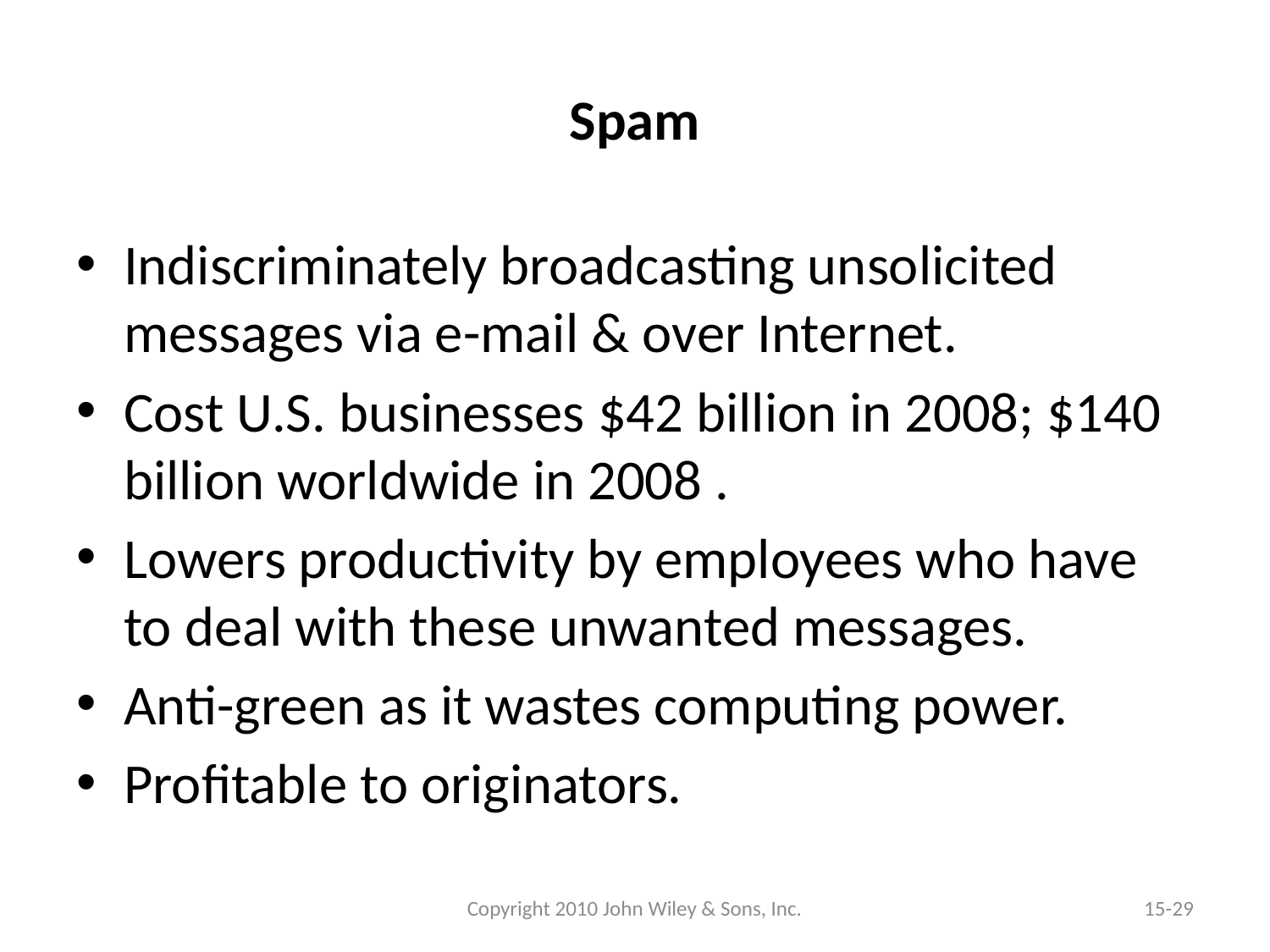

# Spam
Indiscriminately broadcasting unsolicited messages via e-mail & over Internet.
Cost U.S. businesses $42 billion in 2008; $140 billion worldwide in 2008 .
Lowers productivity by employees who have to deal with these unwanted messages.
Anti-green as it wastes computing power.
Profitable to originators.
Copyright 2010 John Wiley & Sons, Inc.
15-29